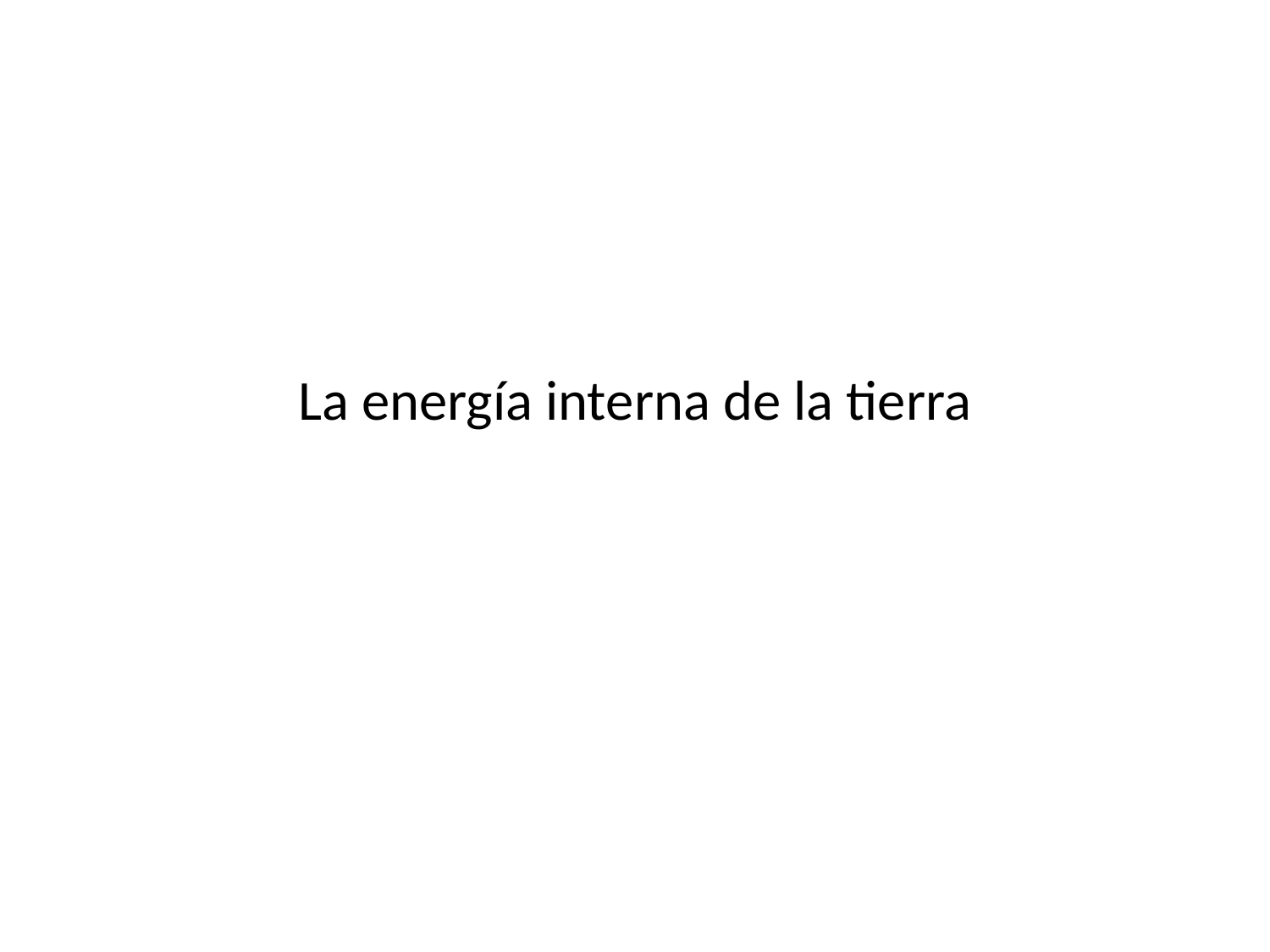

# La energía interna de la tierra